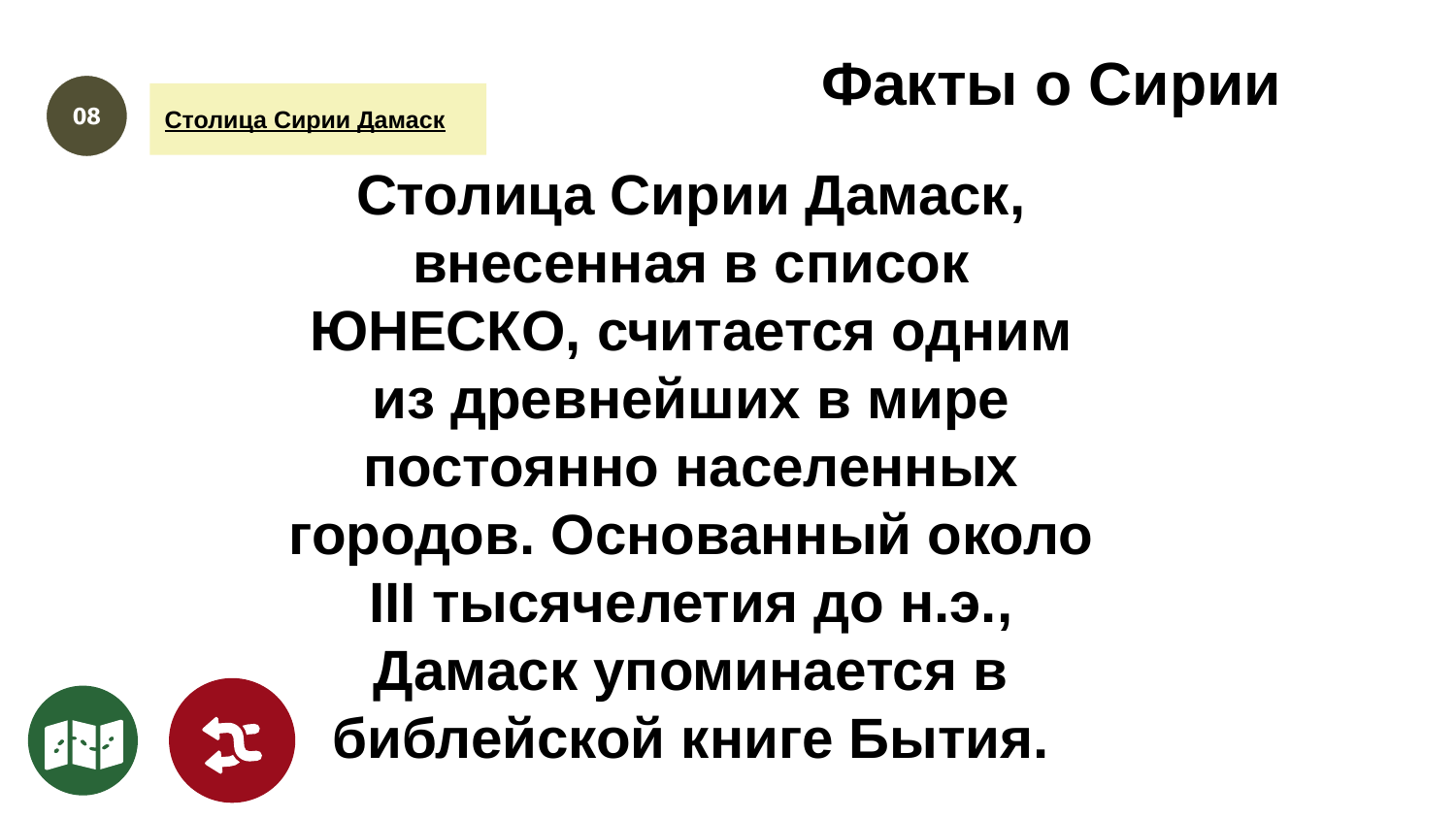

# Факты о Сирии

Столица Сирии Дамаск
08

Столица Сирии Дамаск, внесенная в список ЮНЕСКО, считается одним из древнейших в мире постоянно населенных городов. Основанный около III тысячелетия до н.э., Дамаск упоминается в библейской книге Бытия.